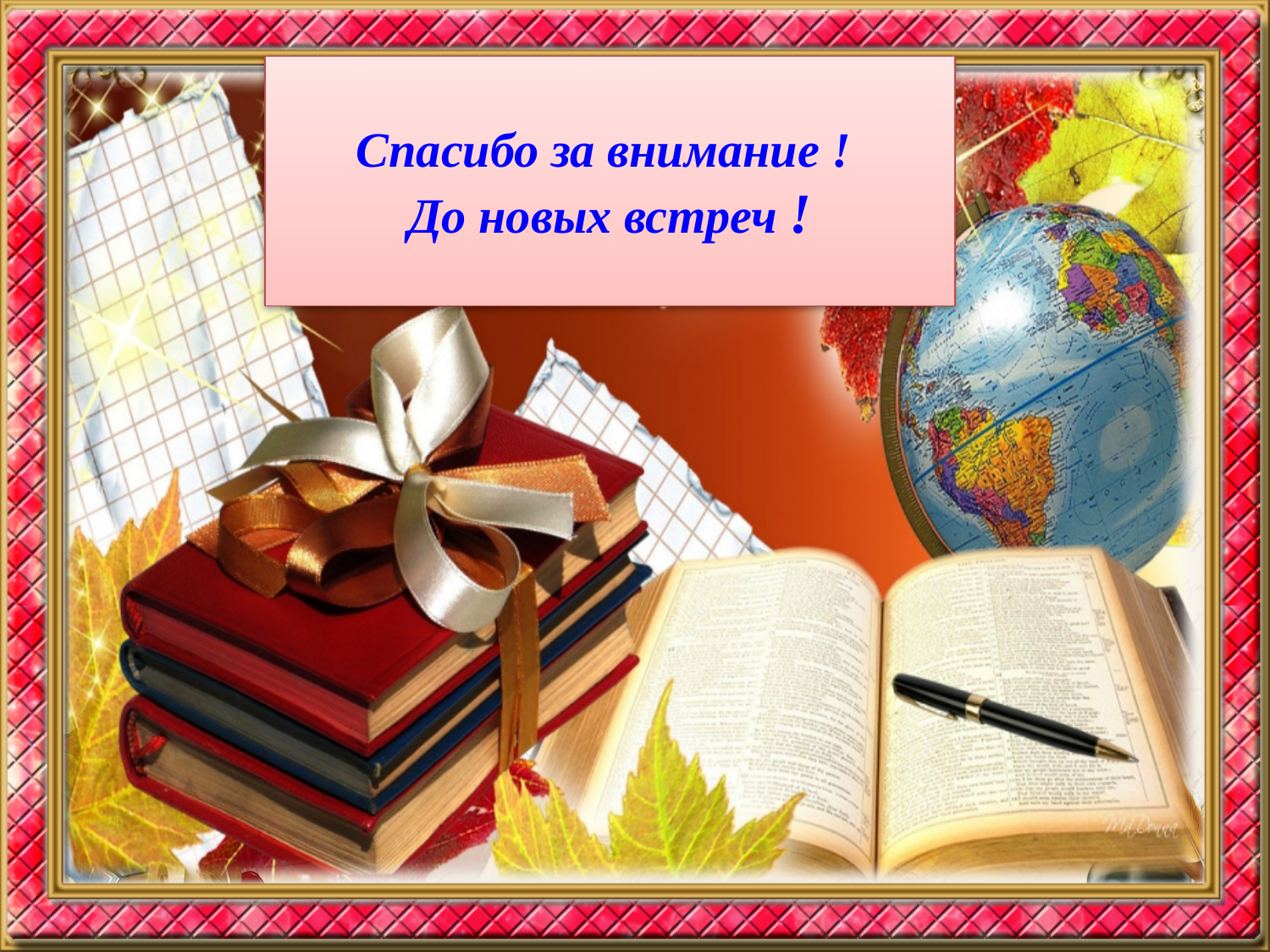

# Спасибо за внимание ! До новых встреч !